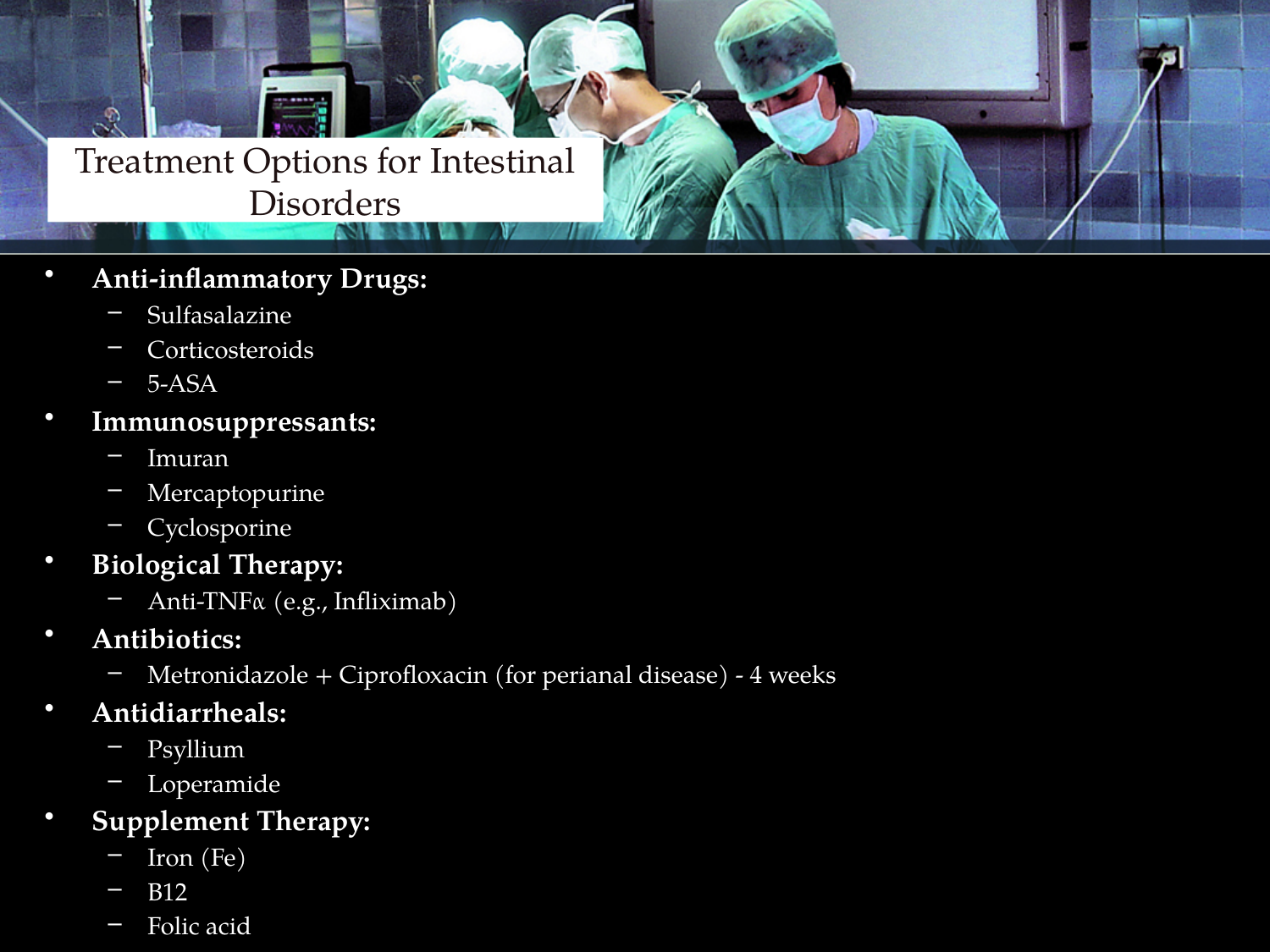

# Treatment Options for Intestinal Disorders
Anti-inflammatory Drugs:
Sulfasalazine
Corticosteroids
5-ASA
Immunosuppressants:
Imuran
Mercaptopurine
Cyclosporine
Biological Therapy:
Anti-TNFα (e.g., Infliximab)
Antibiotics:
Metronidazole + Ciprofloxacin (for perianal disease) - 4 weeks
Antidiarrheals:
Psyllium
Loperamide
Supplement Therapy:
Iron (Fe)
B12
Folic acid